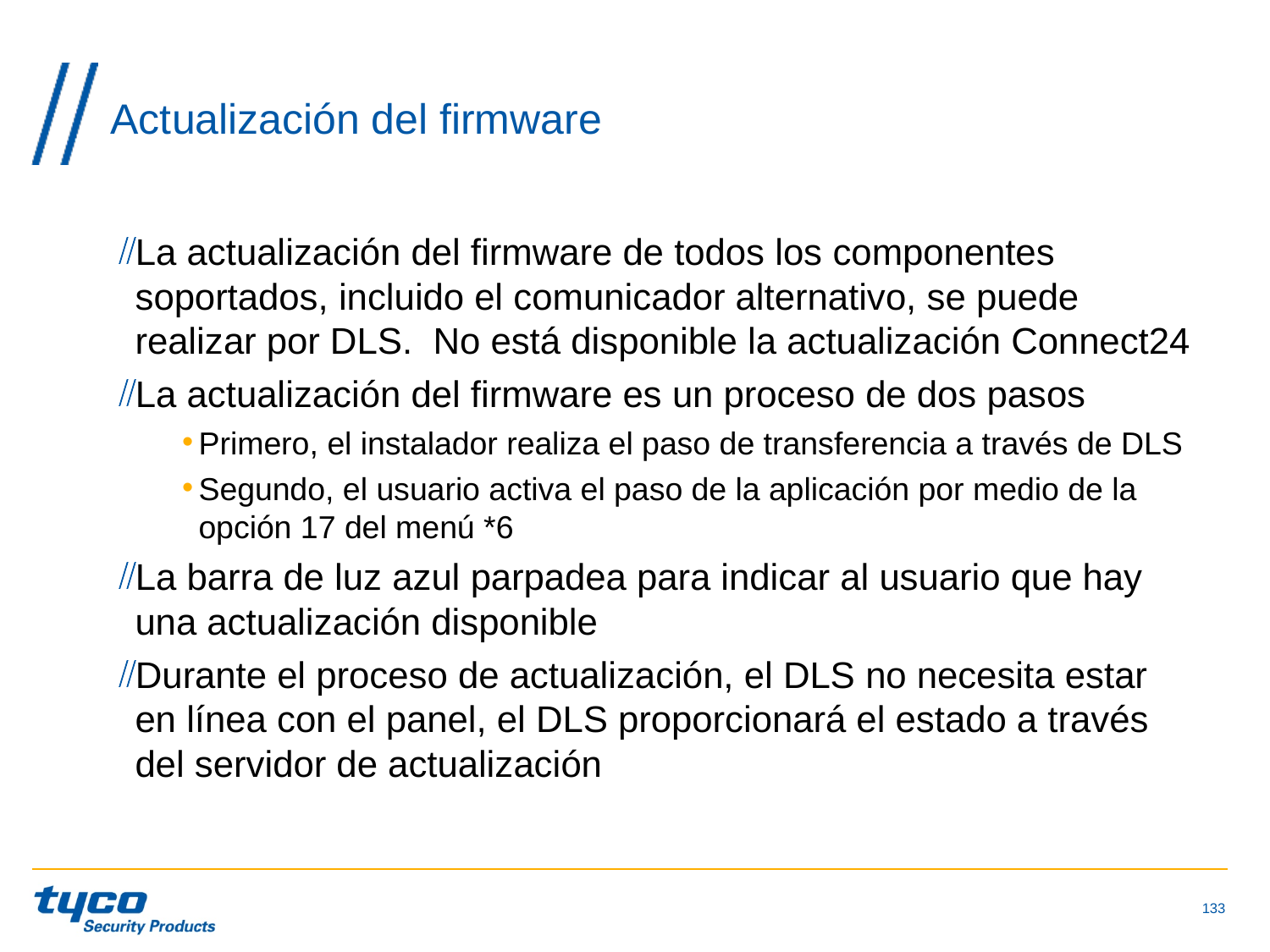

# Actualización del firmware
La actualización del firmware de todos los componentes soportados, incluido el comunicador alternativo, se puede realizar por DLS.  No está disponible la actualización Connect24
La actualización del firmware es un proceso de dos pasos
Primero, el instalador realiza el paso de transferencia a través de DLS
Segundo, el usuario activa el paso de la aplicación por medio de la opción 17 del menú *6
La barra de luz azul parpadea para indicar al usuario que hay una actualización disponible
Durante el proceso de actualización, el DLS no necesita estar en línea con el panel, el DLS proporcionará el estado a través del servidor de actualización
133